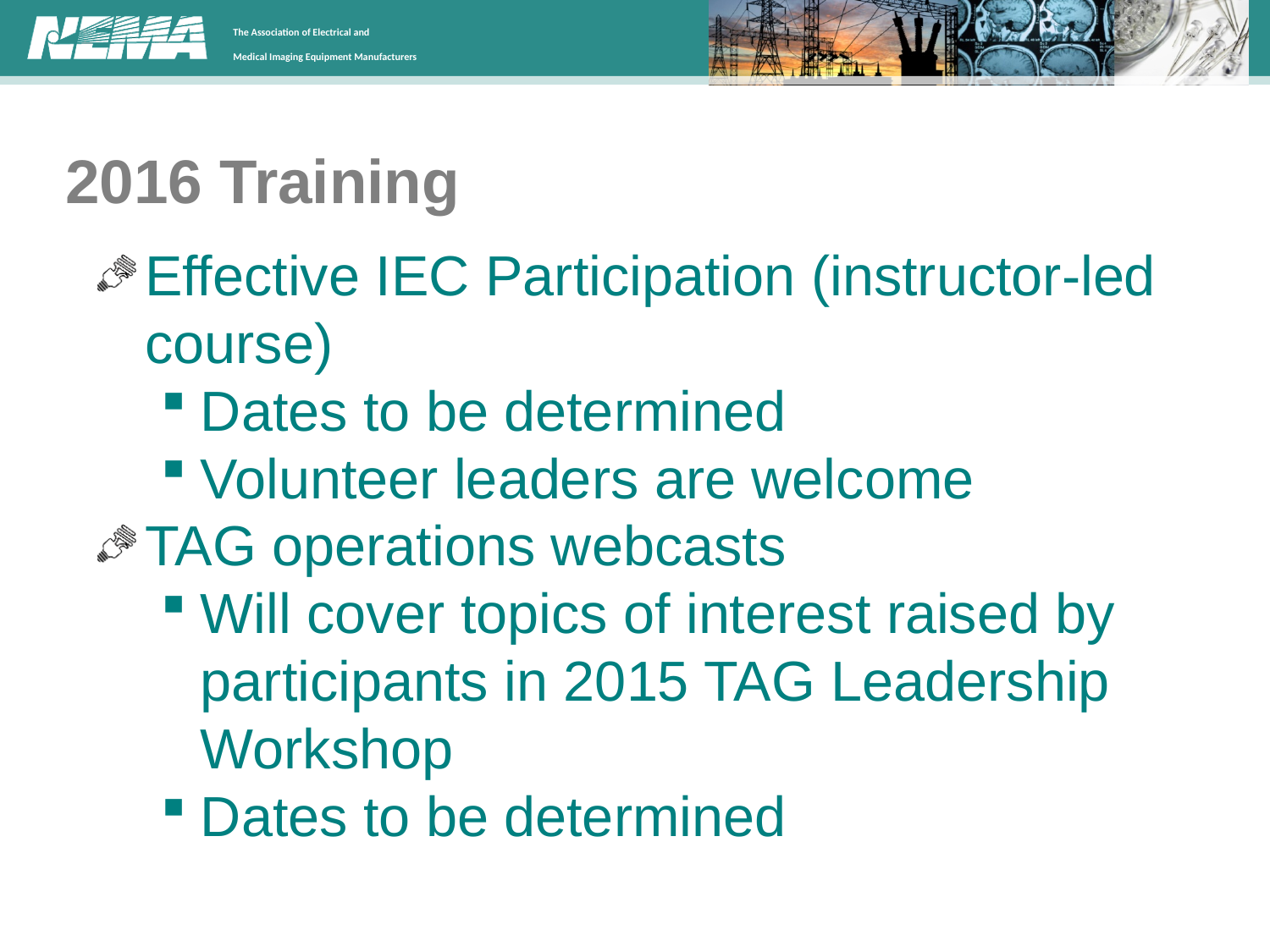

# 2016 Training
Effective IEC Participation (instructor-led course)
Dates to be determined
Volunteer leaders are welcome
TAG operations webcasts
Will cover topics of interest raised by participants in 2015 TAG Leadership Workshop
Dates to be determined